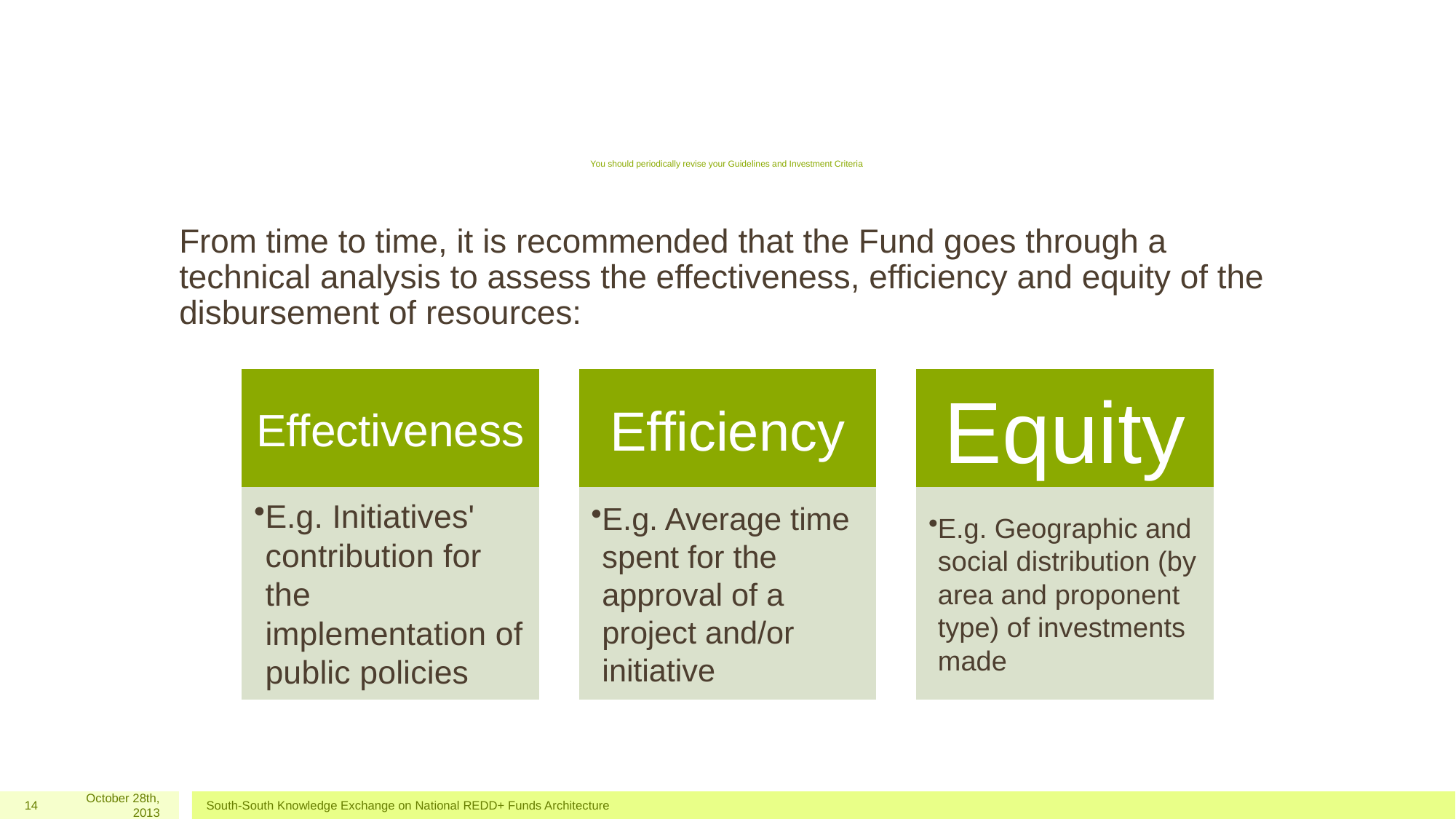

# You should periodically revise your Guidelines and Investment Criteria
From time to time, it is recommended that the Fund goes through a technical analysis to assess the effectiveness, efficiency and equity of the disbursement of resources:

Effectiveness
Efficiency
Equity
E.g. Initiatives' contribution for the implementation of public policies
E.g. Average time spent for the approval of a project and/or initiative
E.g. Geographic and social distribution (by area and proponent type) of investments made
14
October 28th, 2013
South-South Knowledge Exchange on National REDD+ Funds Architecture